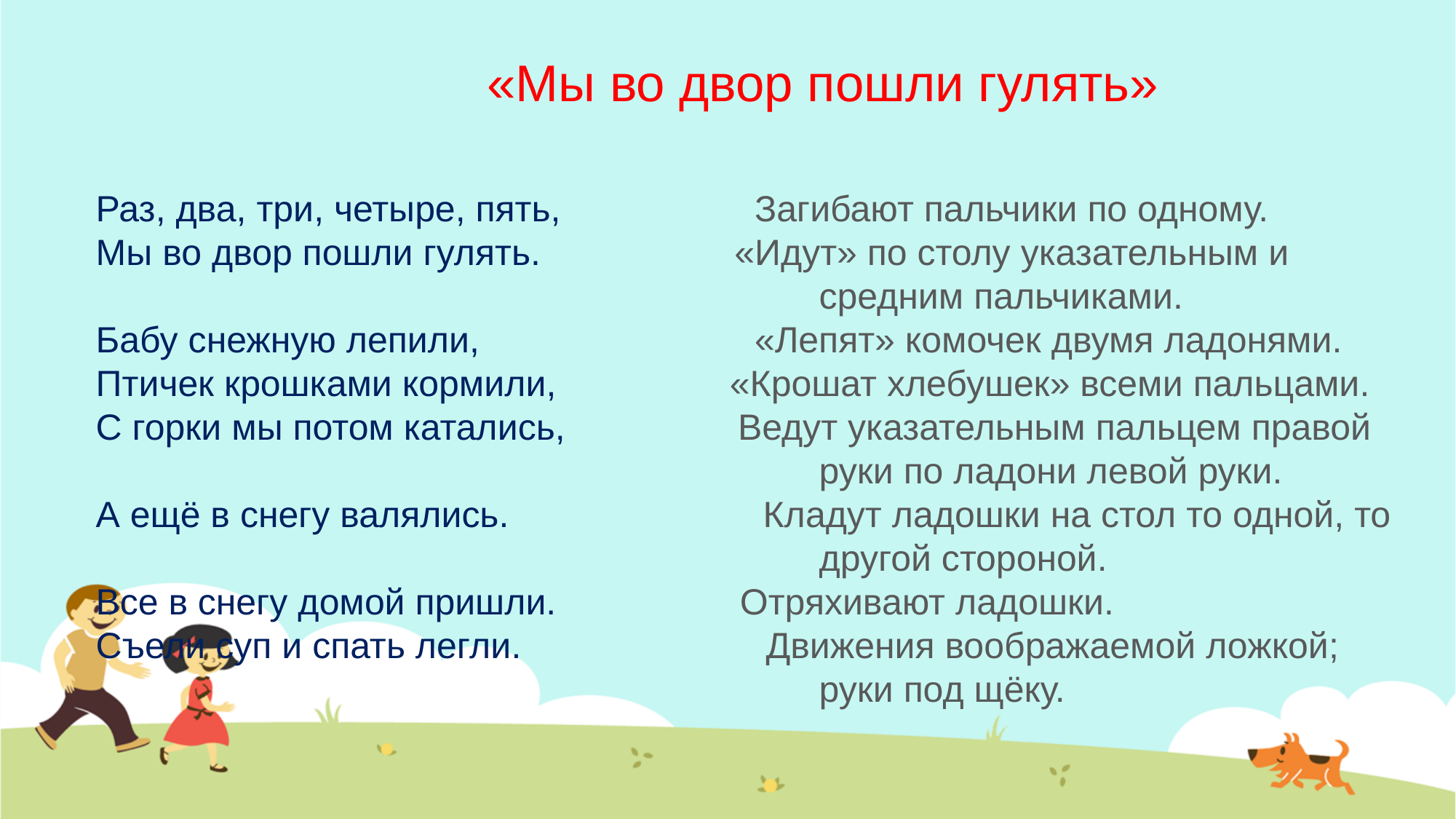

# «Мы во двор пошли гулять»
Раз, два, три, четыре, пять,                   Загибают пальчики по одному.
Мы во двор пошли гулять.                   «Идут» по столу указательным и
                                                                       средним пальчиками.
Бабу снежную лепили,                           «Лепят» комочек двумя ладонями.
Птичек крошками кормили,                 «Крошат хлебушек» всеми пальцами.
С горки мы потом катались,                 Ведут указательным пальцем правой
                                                                       руки по ладони левой руки.
А ещё в снегу валялись.                         Кладут ладошки на стол то одной, то
                                                                       другой стороной.
Все в снегу домой пришли.                  Отряхивают ладошки.
Съели суп и спать легли.                        Движения воображаемой ложкой;
                                                                       руки под щёку.